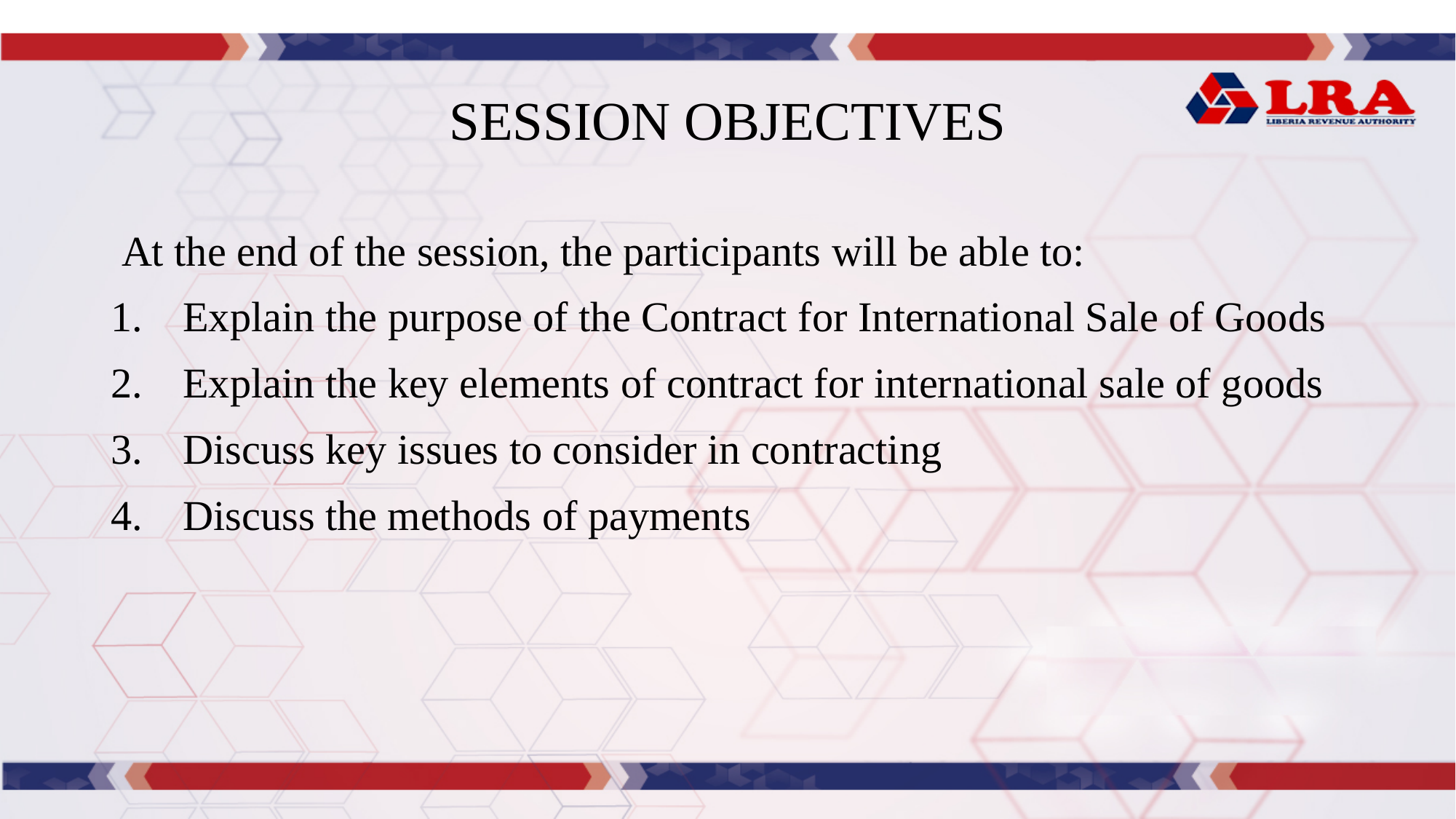

# SESSION OBJECTIVES
 At the end of the session, the participants will be able to:
 Explain the purpose of the Contract for International Sale of Goods
 Explain the key elements of contract for international sale of goods
 Discuss key issues to consider in contracting
 Discuss the methods of payments